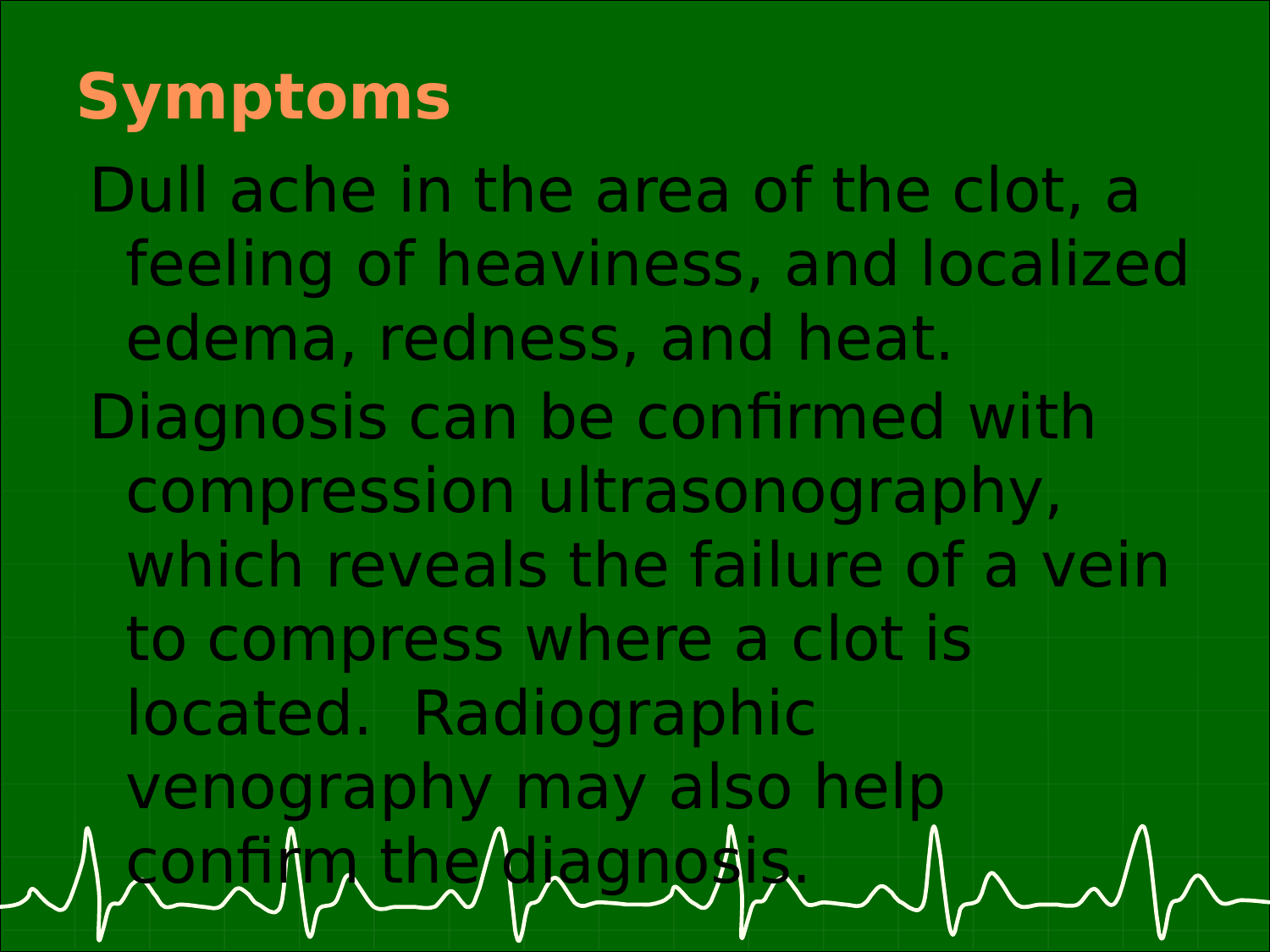

# Symptoms
Dull ache in the area of the clot, a feeling of heaviness, and localized edema, redness, and heat.
Diagnosis can be confirmed with compression ultrasonography, which reveals the failure of a vein to compress where a clot is located.  Radiographic venography may also help confirm the diagnosis.